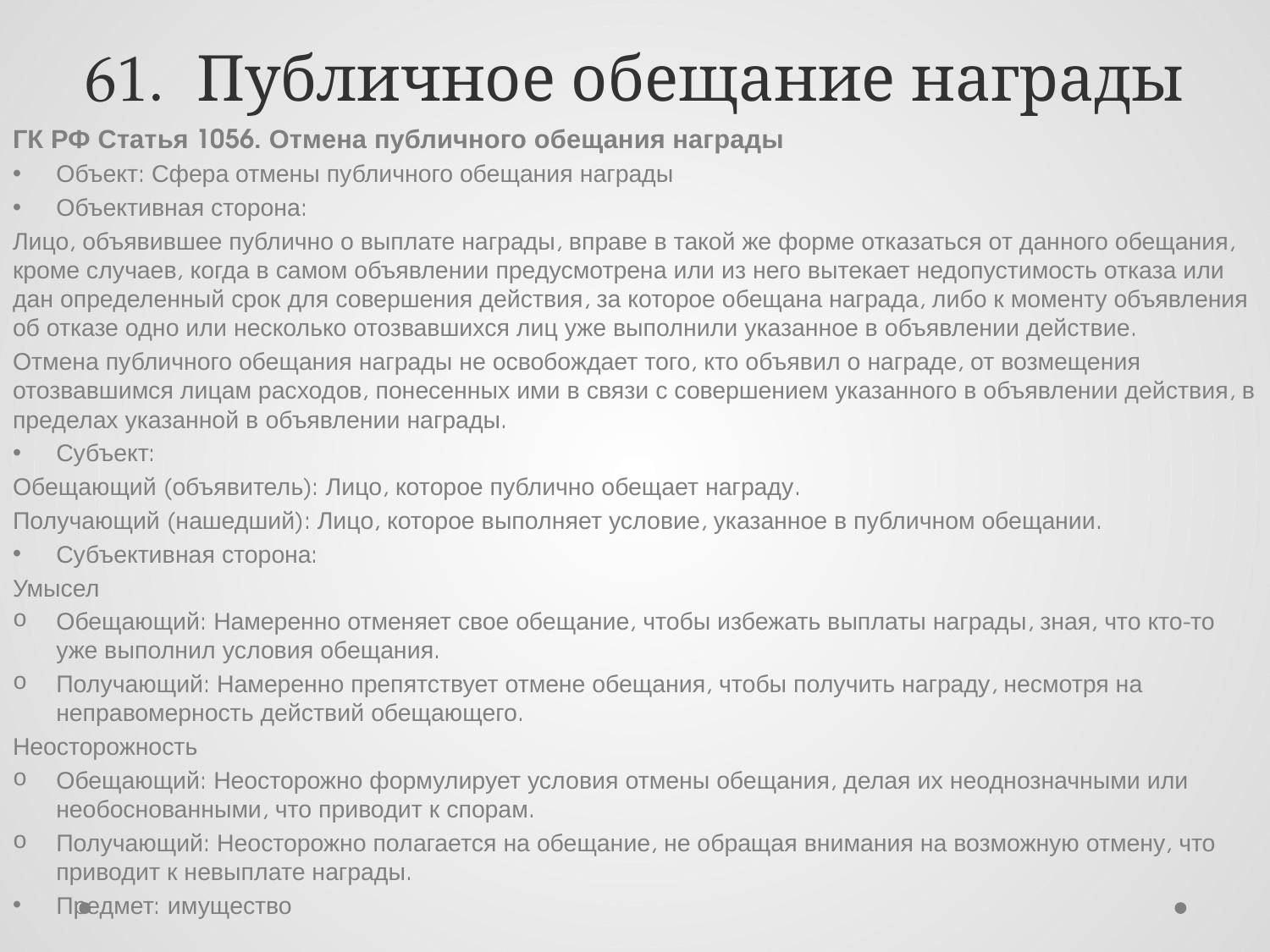

# 61.  Публичное обещание награды
ГК РФ Статья 1056. Отмена публичного обещания награды
Объект: Сфера отмены публичного обещания награды
Объективная сторона:
Лицо, объявившее публично о выплате награды, вправе в такой же форме отказаться от данного обещания, кроме случаев, когда в самом объявлении предусмотрена или из него вытекает недопустимость отказа или дан определенный срок для совершения действия, за которое обещана награда, либо к моменту объявления об отказе одно или несколько отозвавшихся лиц уже выполнили указанное в объявлении действие.
Отмена публичного обещания награды не освобождает того, кто объявил о награде, от возмещения отозвавшимся лицам расходов, понесенных ими в связи с совершением указанного в объявлении действия, в пределах указанной в объявлении награды.
Субъект:
Обещающий (объявитель): Лицо, которое публично обещает награду.
Получающий (нашедший): Лицо, которое выполняет условие, указанное в публичном обещании.
Субъективная сторона:
Умысел
Обещающий: Намеренно отменяет свое обещание, чтобы избежать выплаты награды, зная, что кто-то уже выполнил условия обещания.
Получающий: Намеренно препятствует отмене обещания, чтобы получить награду, несмотря на неправомерность действий обещающего.
Неосторожность
Обещающий: Неосторожно формулирует условия отмены обещания, делая их неоднозначными или необоснованными, что приводит к спорам.
Получающий: Неосторожно полагается на обещание, не обращая внимания на возможную отмену, что приводит к невыплате награды.
Предмет: имущество